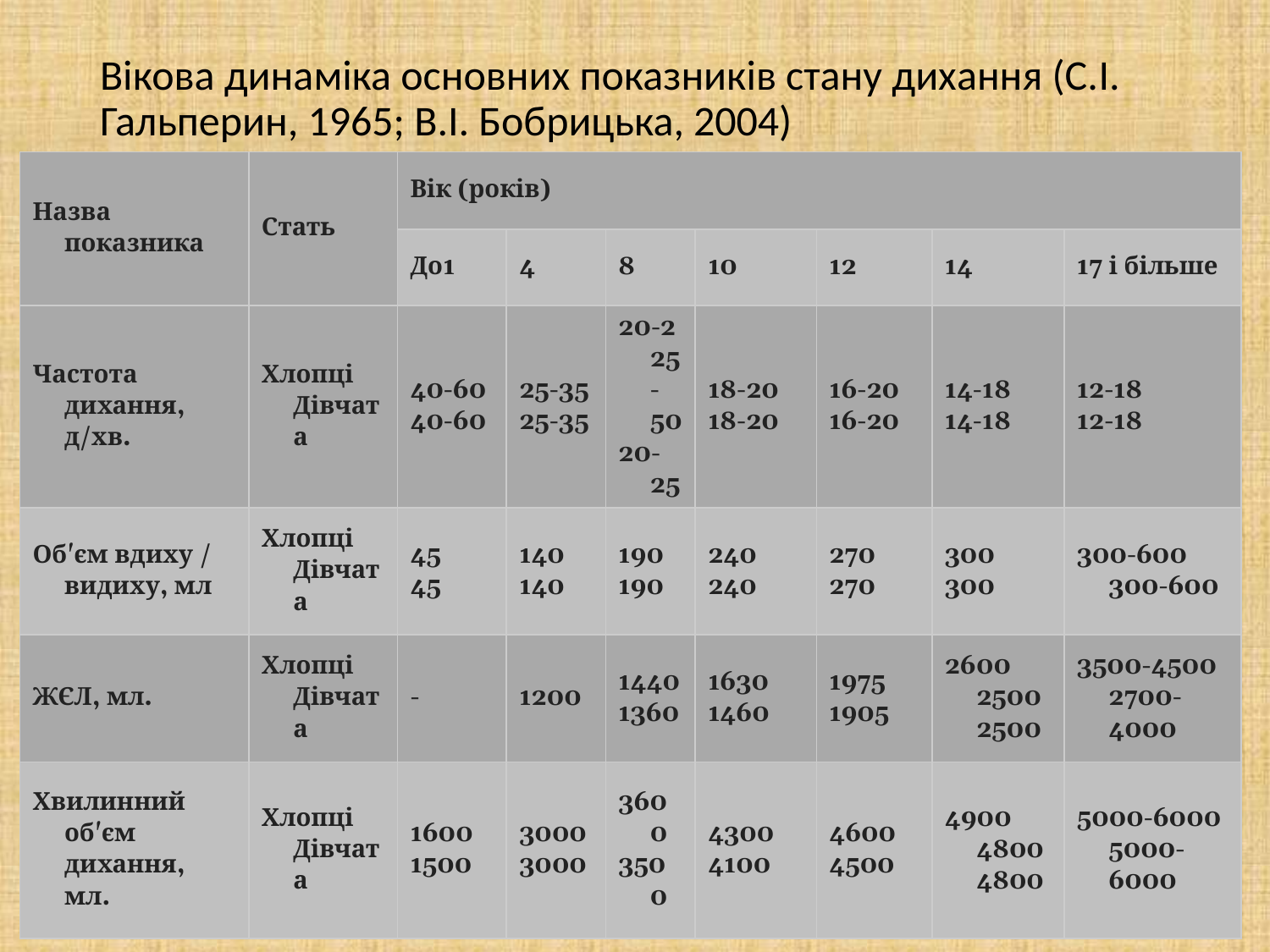

# Вікова динаміка основних показників стану дихання (С.І. Гальперин, 1965; В.І. Бобрицька, 2004)
| Назва показника | Стать | Вік (років) |  |  |  |  |  |  |
| --- | --- | --- | --- | --- | --- | --- | --- | --- |
|  |  | До1 | 4 | 8 | 10 | 12 | 14 | 17 і більше |
| Частота дихання, д/хв. | Хлопці Дівчата | 40-60 40-60 | 25-35 25-35 | 20-2 25-50 20-25 | 18-20 18-20 | 16-20 16-20 | 14-18 14-18 | 12-18 12-18 |
| Об'єм вдиху / видиху, мл | Хлопці Дівчата | 45 45 | 140 140 | 190 190 | 240 240 | 270 270 | 300 300 | 300-600 300-600 |
| ЖЄЛ, мл. | Хлопці Дівчата | - | 1200 | 1440 1360 | 1630 1460 | 1975 1905 | 2600 2500 2500 | 3500-4500 2700-4000 |
| Хвилинний об'єм дихання, мл. | Хлопці Дівчата | 1600 1500 | 3000 3000 | 3600 3500 | 4300 4100 | 4600 4500 | 4900 4800 4800 | 5000-6000 5000-6000 |